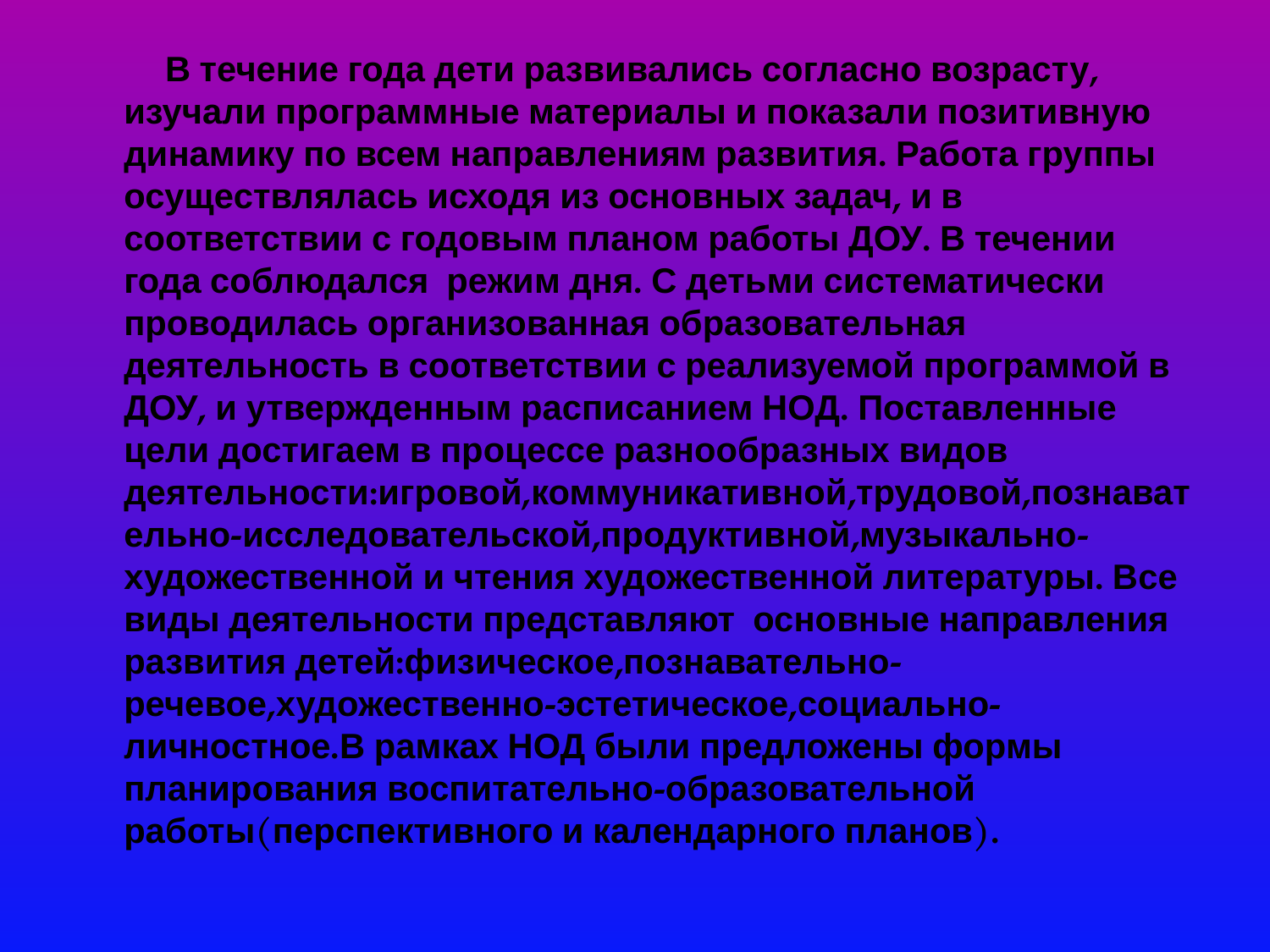

В течение года дети развивались согласно возрасту,  изучали программные материалы и показали позитивную динамику по всем направлениям развития. Работа группы осуществлялась исходя из основных задач, и в соответствии с годовым планом работы ДОУ. В течении года соблюдался  режим дня. С детьми систематически проводилась организованная образовательная деятельность в соответствии с реализуемой программой в ДОУ, и утвержденным расписанием НОД. Поставленные цели достигаем в процессе разнообразных видов деятельности:игровой,коммуникативной,трудовой,познавательно-исследовательской,продуктивной,музыкально-художественной и чтения художественной литературы. Все виды деятельности представляют  основные направления развития детей:физическое,познавательно-речевое,художественно-эстетическое,социально-личностное.В рамках НОД были предложены формы планирования воспитательно-образовательной работы(перспективного и календарного планов).